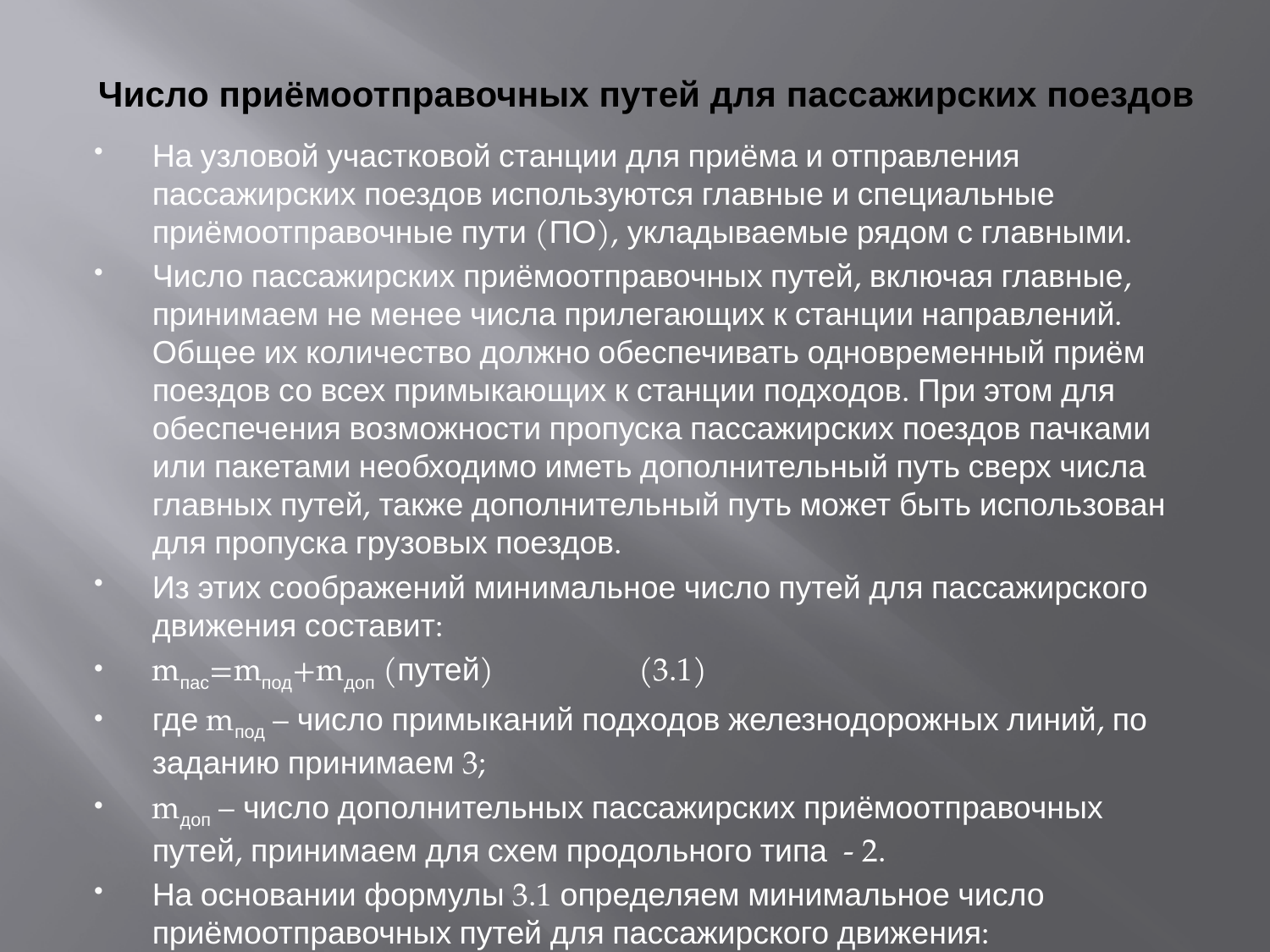

# Число приёмоотправочных путей для пассажирских поездов
На узловой участковой станции для приёма и отправления пассажирских поездов используются главные и специальные приёмоотправочные пути (ПО), укладываемые рядом с главными.
Число пассажирских приёмоотправочных путей, включая главные, принимаем не менее числа прилегающих к станции направлений. Общее их количество должно обеспечивать одновременный приём поездов со всех примыкающих к станции подходов. При этом для обеспечения возможности пропуска пассажирских поездов пачками или пакетами необходимо иметь дополнительный путь сверх числа главных путей, также дополнительный путь может быть использован для пропуска грузовых поездов.
Из этих соображений минимальное число путей для пассажирского движения составит:
mпас=mпод+mдоп (путей)                  (3.1)
где mпод – число примыканий подходов железнодорожных линий, по заданию принимаем 3;
mдоп – число дополнительных пассажирских приёмоотправочных путей, принимаем для схем продольного типа  - 2.
На основании формулы 3.1 определяем минимальное число приёмоотправочных путей для пассажирского движения:
mпас=3+2=5 (путей).